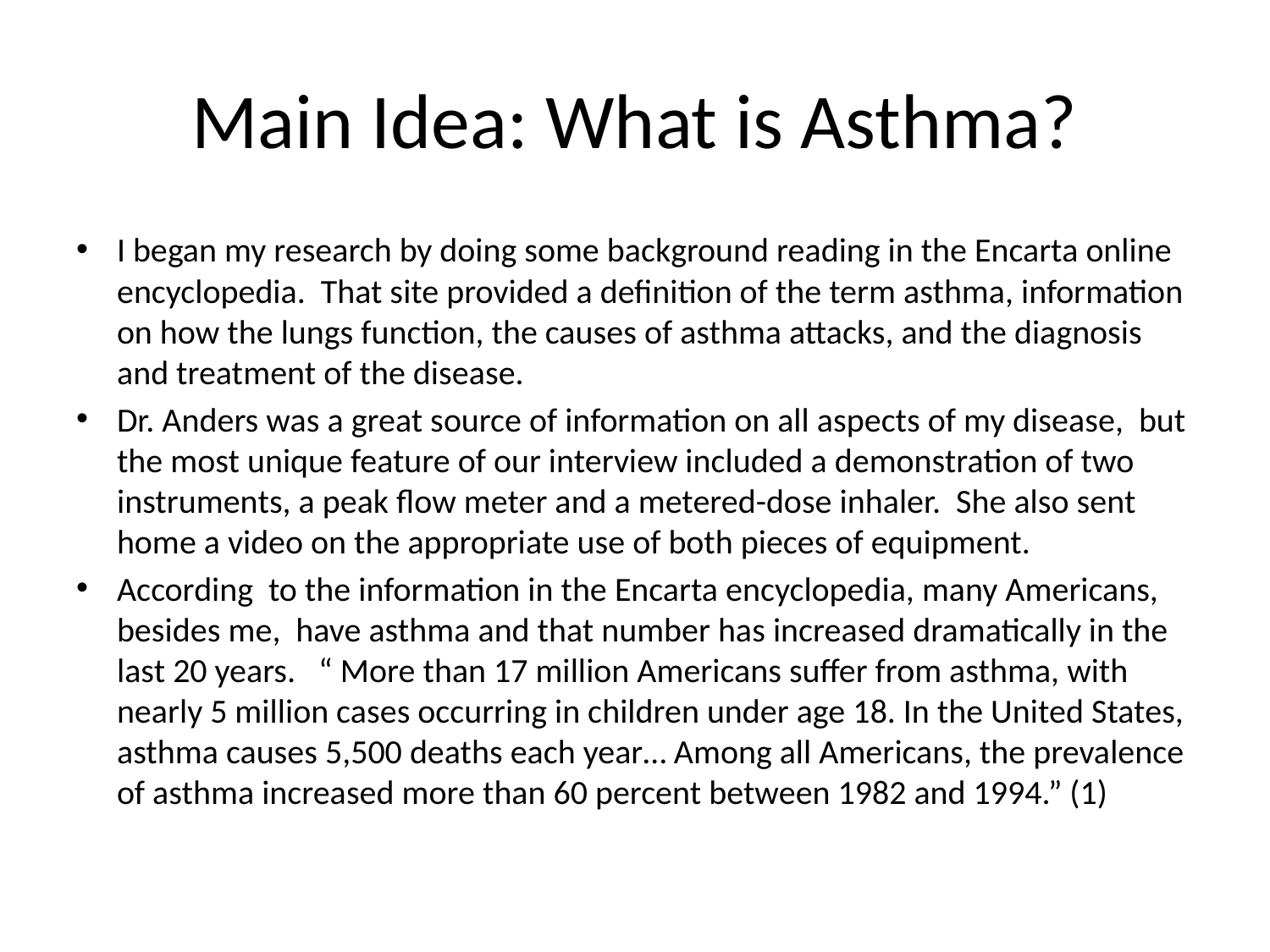

# Main Idea: What is Asthma?
I began my research by doing some background reading in the Encarta online encyclopedia.  That site provided a definition of the term asthma, information on how the lungs function, the causes of asthma attacks, and the diagnosis and treatment of the disease.
Dr. Anders was a great source of information on all aspects of my disease,  but the most unique feature of our interview included a demonstration of two instruments, a peak flow meter and a metered-dose inhaler.  She also sent home a video on the appropriate use of both pieces of equipment.
According  to the information in the Encarta encyclopedia, many Americans, besides me,  have asthma and that number has increased dramatically in the last 20 years.   “ More than 17 million Americans suffer from asthma, with nearly 5 million cases occurring in children under age 18. In the United States, asthma causes 5,500 deaths each year… Among all Americans, the prevalence of asthma increased more than 60 percent between 1982 and 1994.” (1)